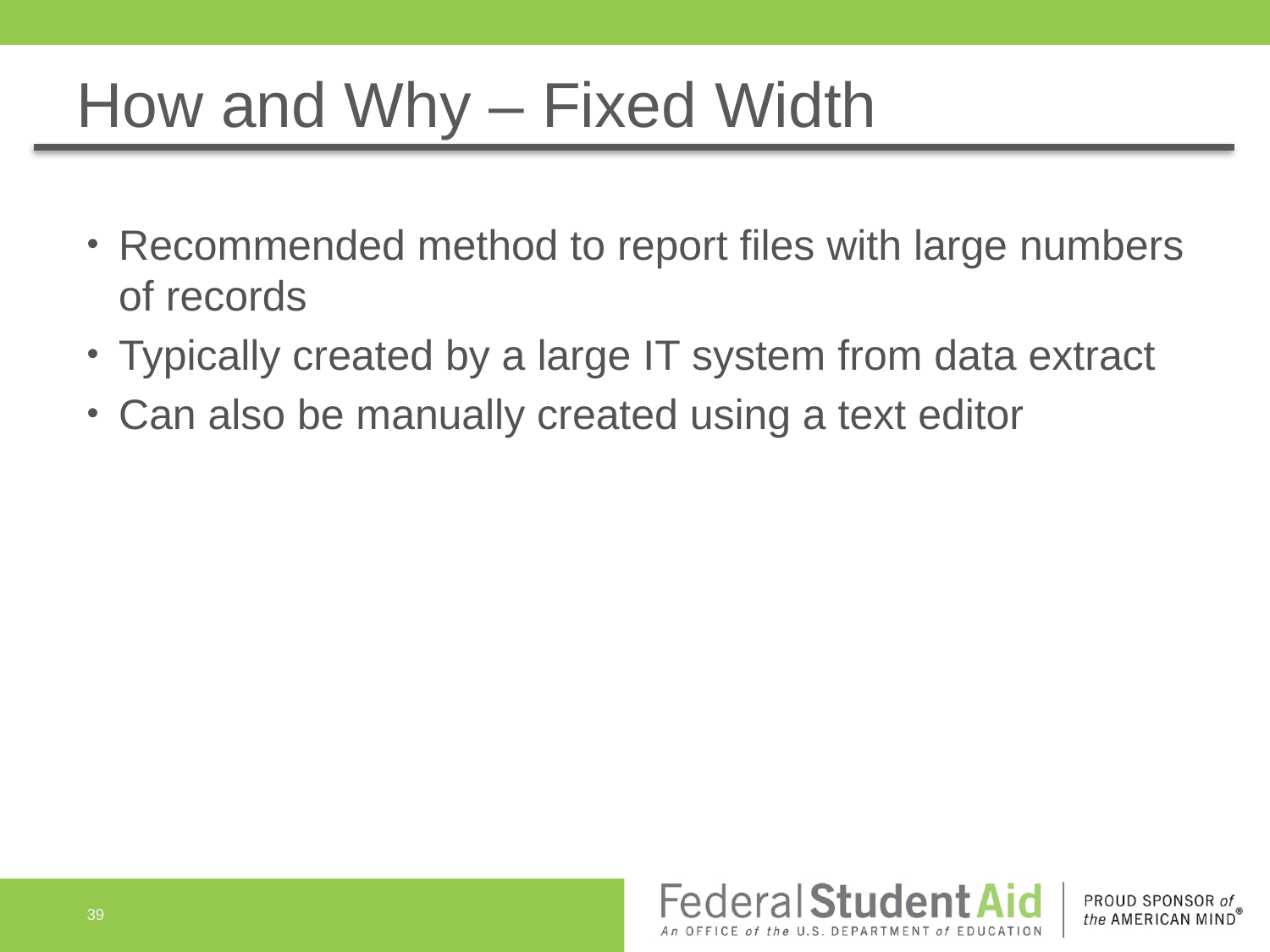

# How and Why – Fixed Width
Recommended method to report files with large numbers of records
Typically created by a large IT system from data extract
Can also be manually created using a text editor

39